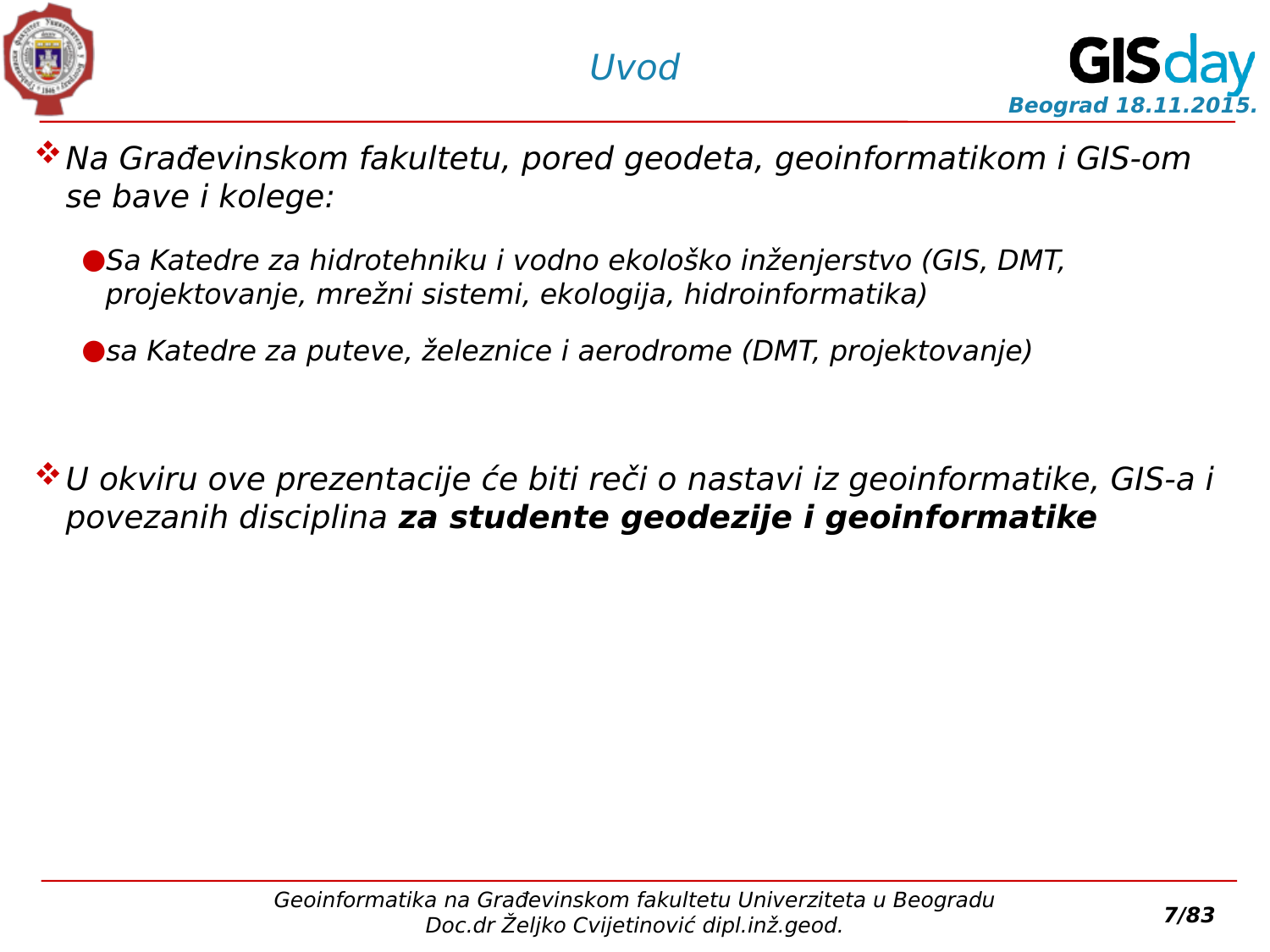

# Uvod
Na Građevinskom fakultetu, pored geodeta, geoinformatikom i GIS-om se bave i kolege:
Sa Katedre za hidrotehniku i vodno ekološko inženjerstvo (GIS, DMT, projektovanje, mrežni sistemi, ekologija, hidroinformatika)
sa Katedre za puteve, železnice i aerodrome (DMT, projektovanje)

U okviru ove prezentacije će biti reči o nastavi iz geoinformatike, GIS-a i povezanih disciplina za studente geodezije i geoinformatike